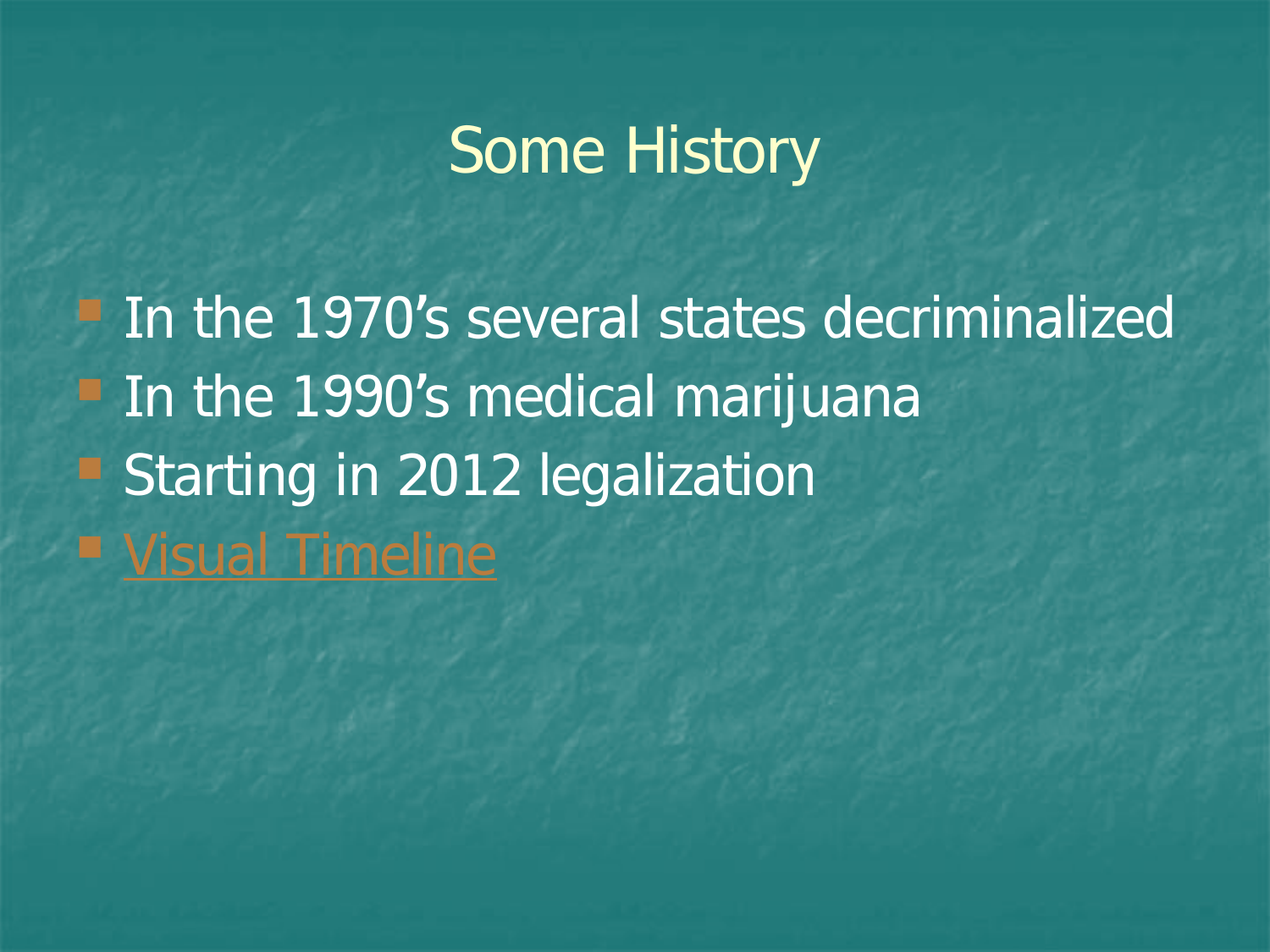

# Some History
In the 1970’s several states decriminalized
In the 1990’s medical marijuana
Starting in 2012 legalization
Visual Timeline